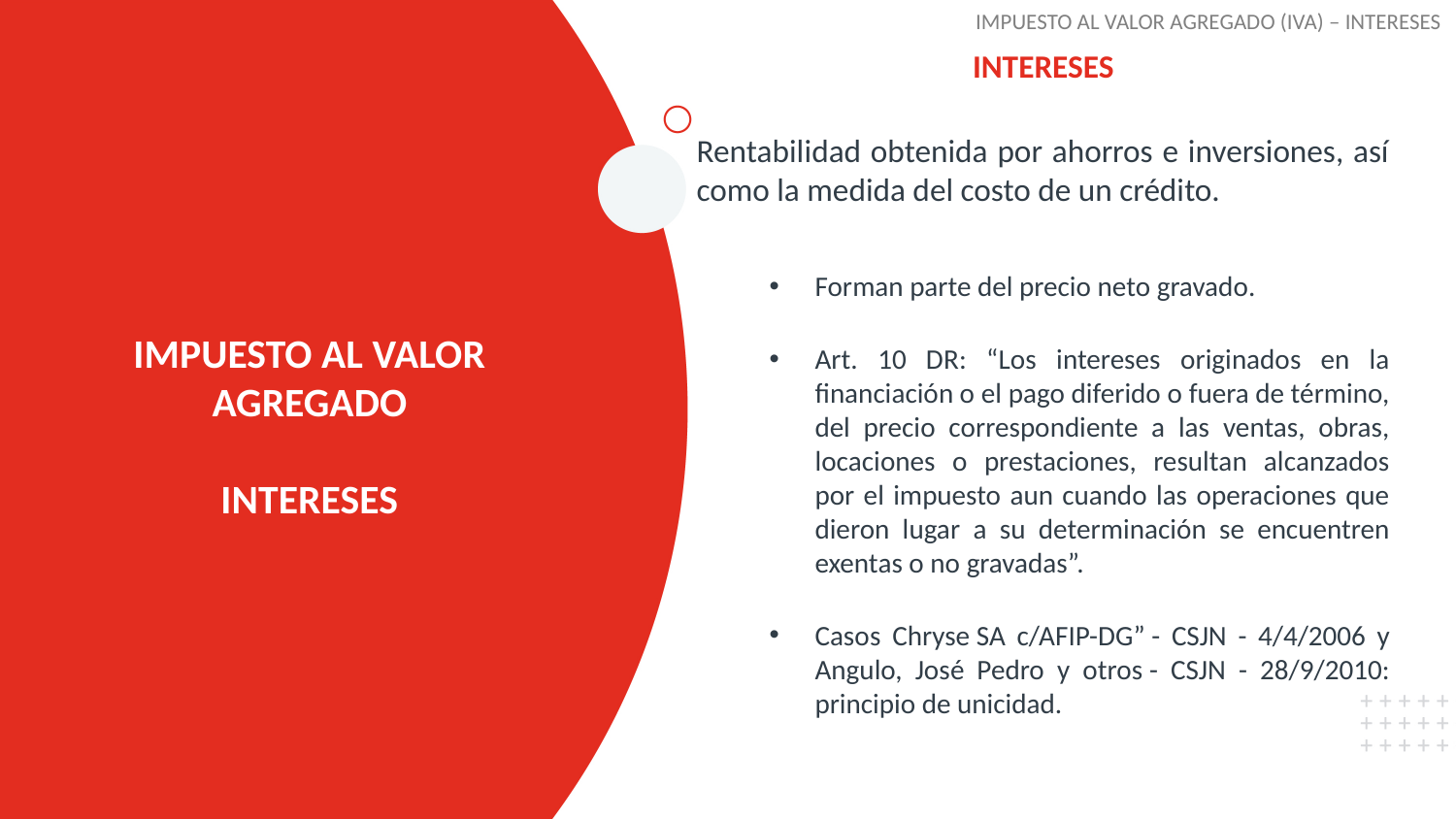

IMPUESTO AL VALOR AGREGADO (IVA) – INTERESES

INTERESES

Rentabilidad obtenida por ahorros e inversiones, así como la medida del costo de un crédito.

Forman parte del precio neto gravado.

Art. 10 DR: “Los intereses originados en la financiación o el pago diferido o fuera de término, del precio correspondiente a las ventas, obras, locaciones o prestaciones, resultan alcanzados por el impuesto aun cuando las operaciones que dieron lugar a su determinación se encuentren exentas o no gravadas”.

Casos Chryse SA c/AFIP-DG” - CSJN - 4/4/2006 y Angulo, José Pedro y otros - CSJN - 28/9/2010: principio de unicidad.

# IMPUESTO AL VALOR AGREGADO INTERESES